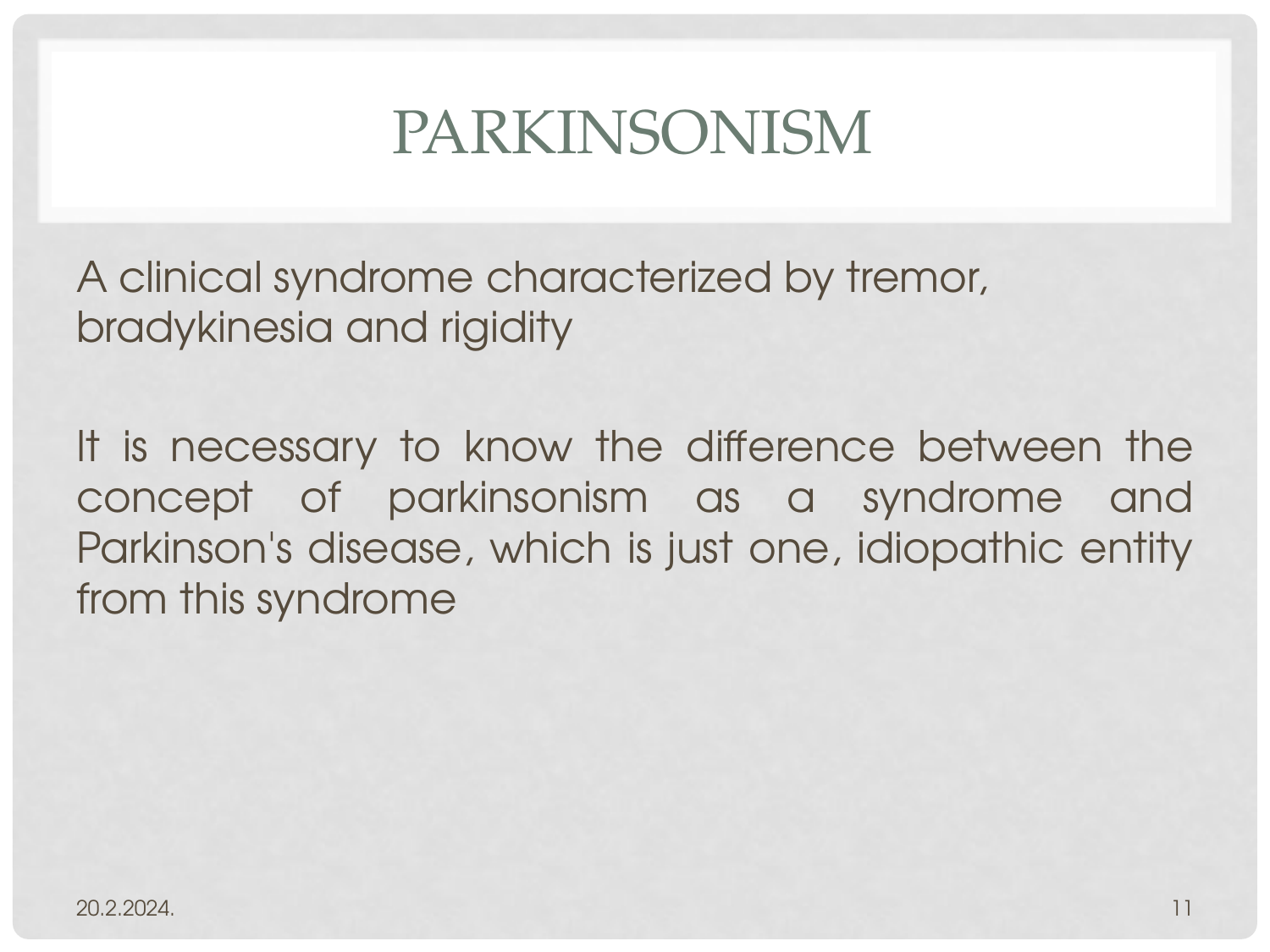

# PARKINSONISM
A clinical syndrome characterized by tremor, bradykinesia and rigidity

It is necessary to know the difference between the concept of parkinsonism as a syndrome and Parkinson's disease, which is just one, idiopathic entity from this syndrome
20.2.2024.
11